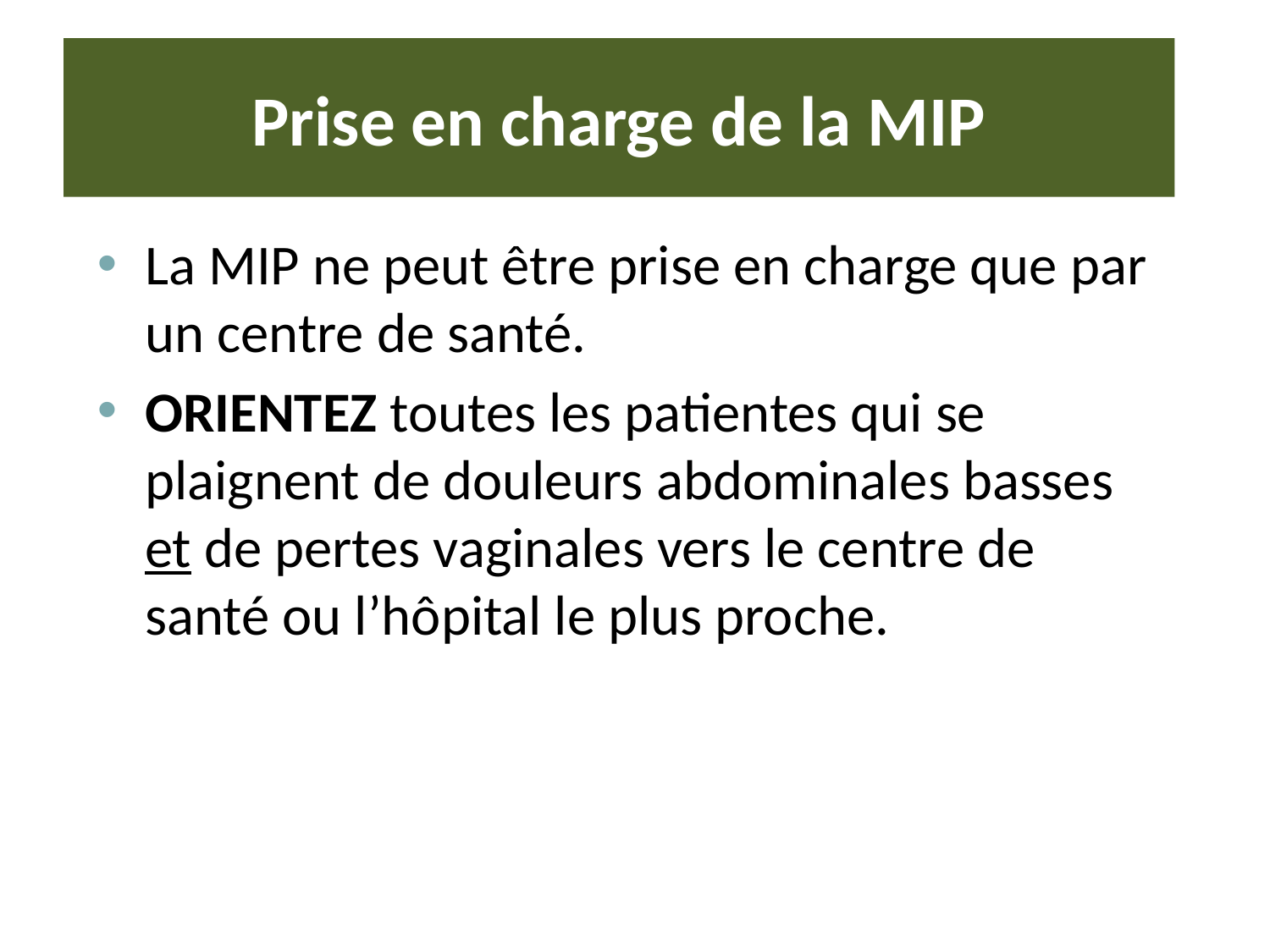

# Prise en charge de la MIP
La MIP ne peut être prise en charge que par un centre de santé.
ORIENTEZ toutes les patientes qui se plaignent de douleurs abdominales basses et de pertes vaginales vers le centre de santé ou l’hôpital le plus proche.